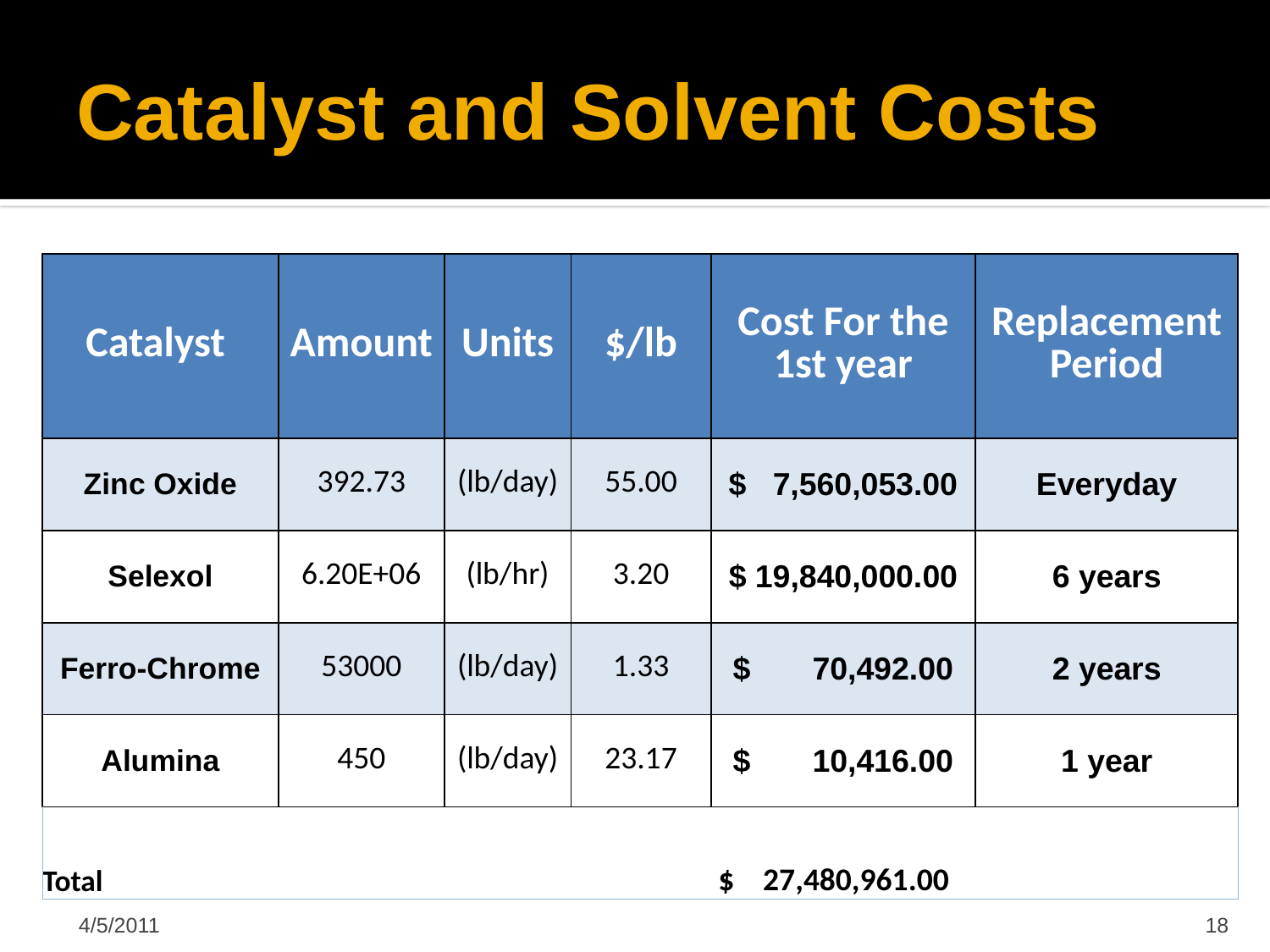

# Catalyst and Solvent Costs
| Catalyst | Amount | Units | $/lb | Cost For the 1st year | Replacement Period |
| --- | --- | --- | --- | --- | --- |
| Zinc Oxide | 392.73 | (lb/day) | 55.00 | $ 7,560,053.00 | Everyday |
| Selexol | 6.20E+06 | (lb/hr) | 3.20 | $ 19,840,000.00 | 6 years |
| Ferro-Chrome | 53000 | (lb/day) | 1.33 | $ 70,492.00 | 2 years |
| Alumina | 450 | (lb/day) | 23.17 | $ 10,416.00 | 1 year |
| Total |  |  |  | $ 27,480,961.00 |  |
4/5/2011
18